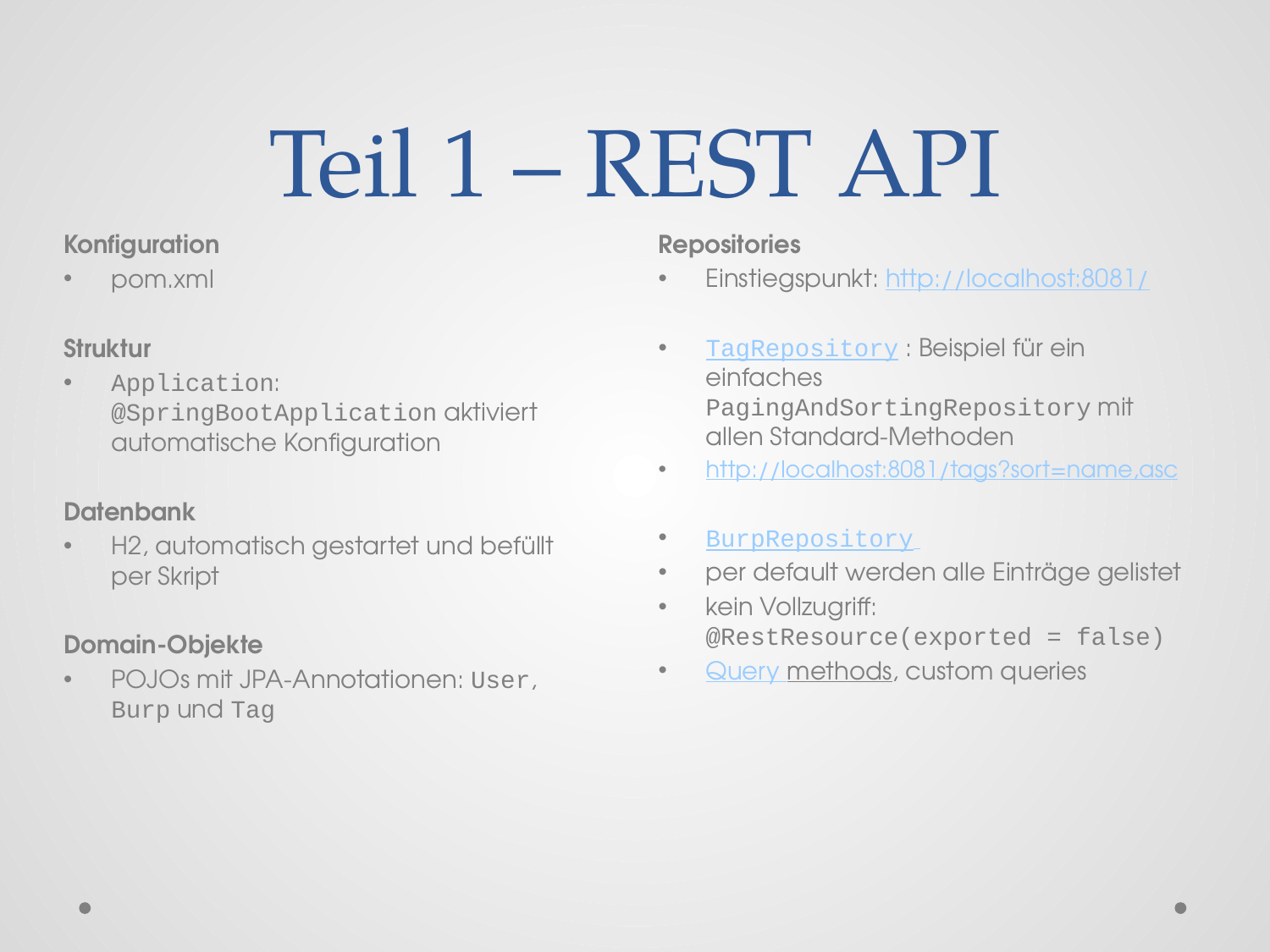

# Teil 1 – REST API
Konfiguration
pom.xml

Struktur
Application: @SpringBootApplication aktiviert automatische Konfiguration

Datenbank
H2, automatisch gestartet und befüllt per Skript

Domain-Objekte
POJOs mit JPA-Annotationen: User, Burp und Tag

Repositories
Einstiegspunkt: http://localhost:8081/

TagRepository : Beispiel für ein einfaches PagingAndSortingRepository mit allen Standard-Methoden
http://localhost:8081/tags?sort=name,asc

BurpRepository
per default werden alle Einträge gelistet
kein Vollzugriff: @RestResource(exported = false)
Query methods, custom queries